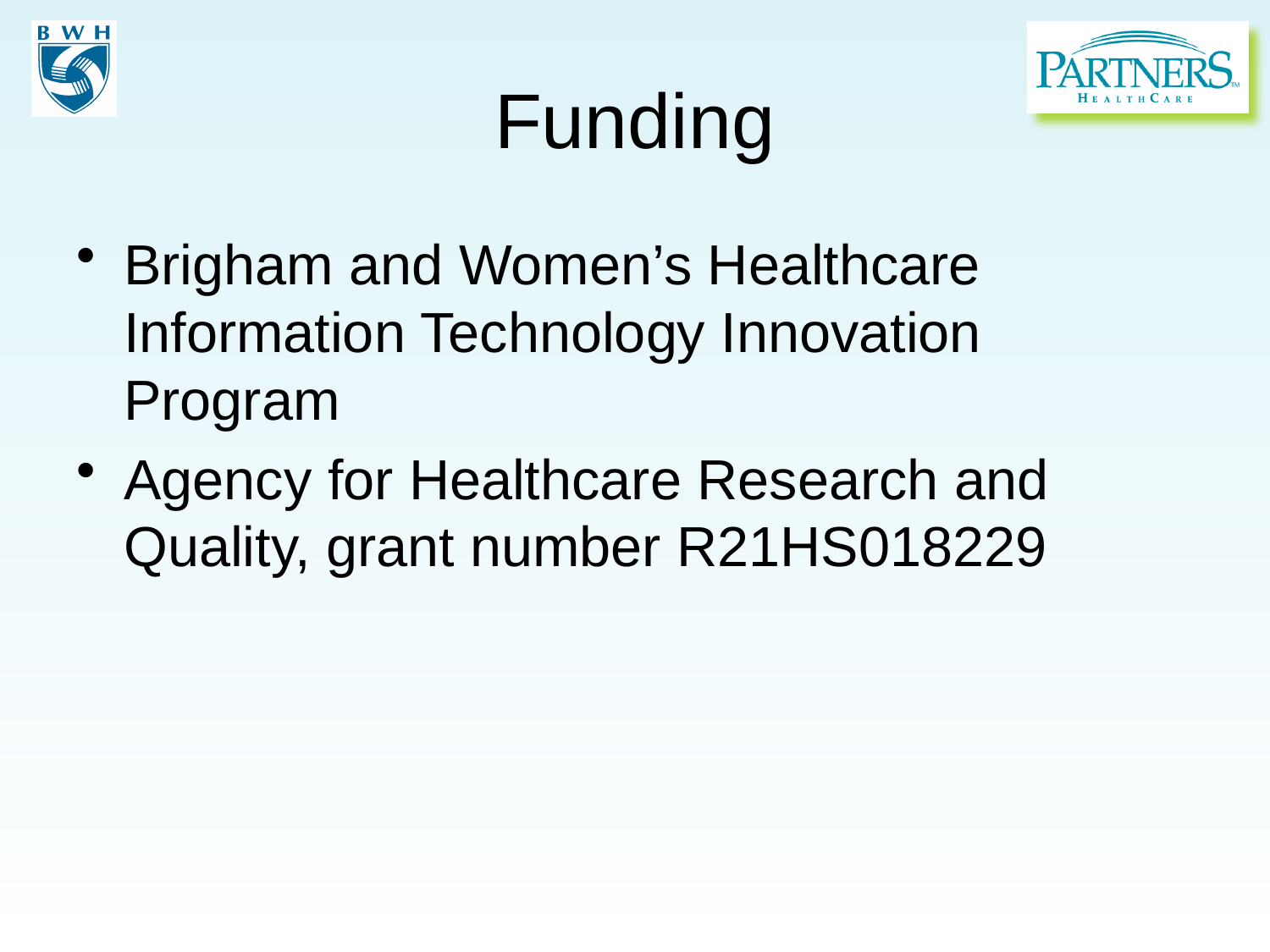

# Funding
Brigham and Women’s Healthcare Information Technology Innovation Program
Agency for Healthcare Research and Quality, grant number R21HS018229